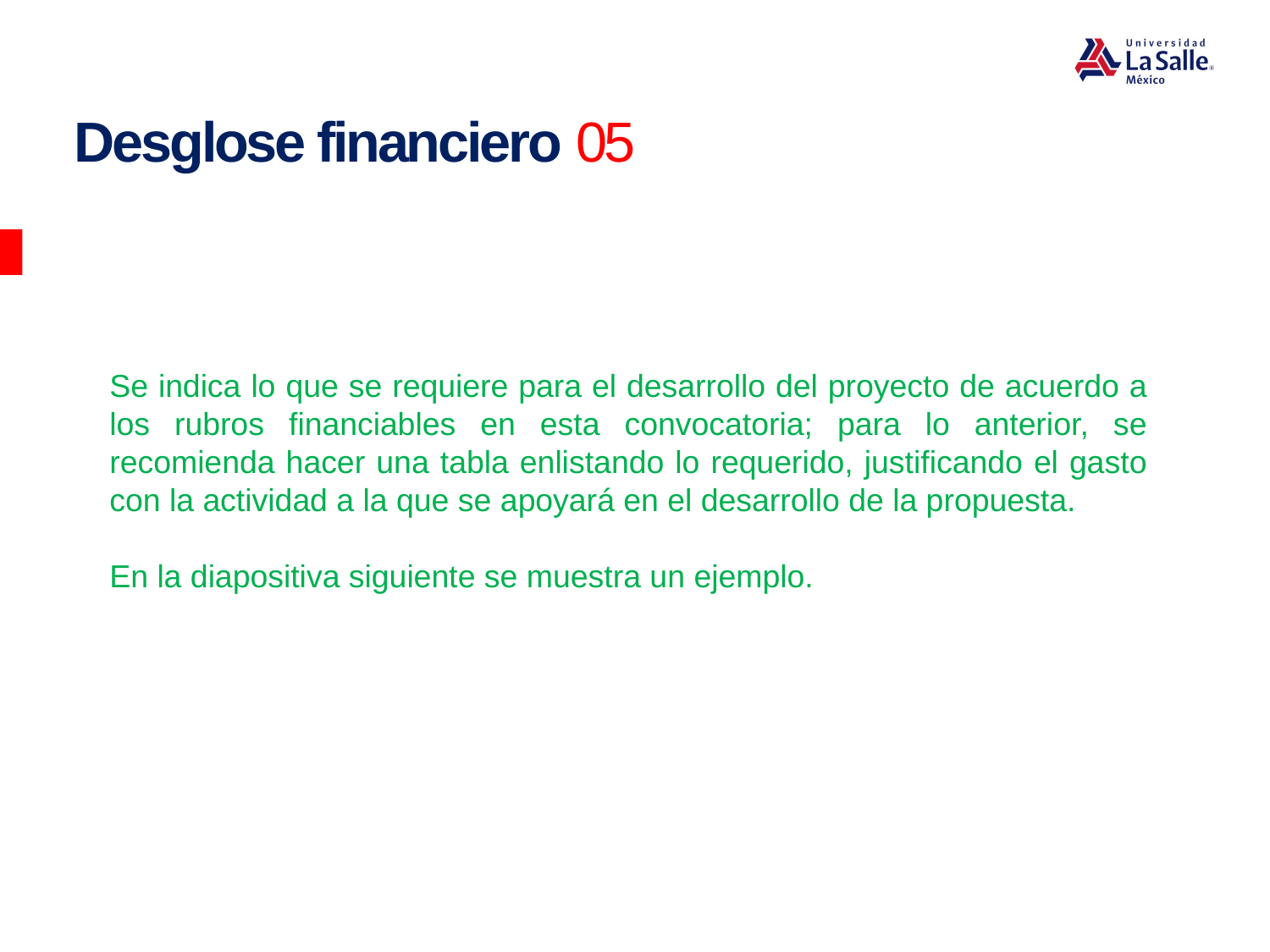

Desglose financiero 05

Se indica lo que se requiere para el desarrollo del proyecto de acuerdo a los rubros financiables en esta convocatoria; para lo anterior, se recomienda hacer una tabla enlistando lo requerido, justificando el gasto con la actividad a la que se apoyará en el desarrollo de la propuesta.

En la diapositiva siguiente se muestra un ejemplo.